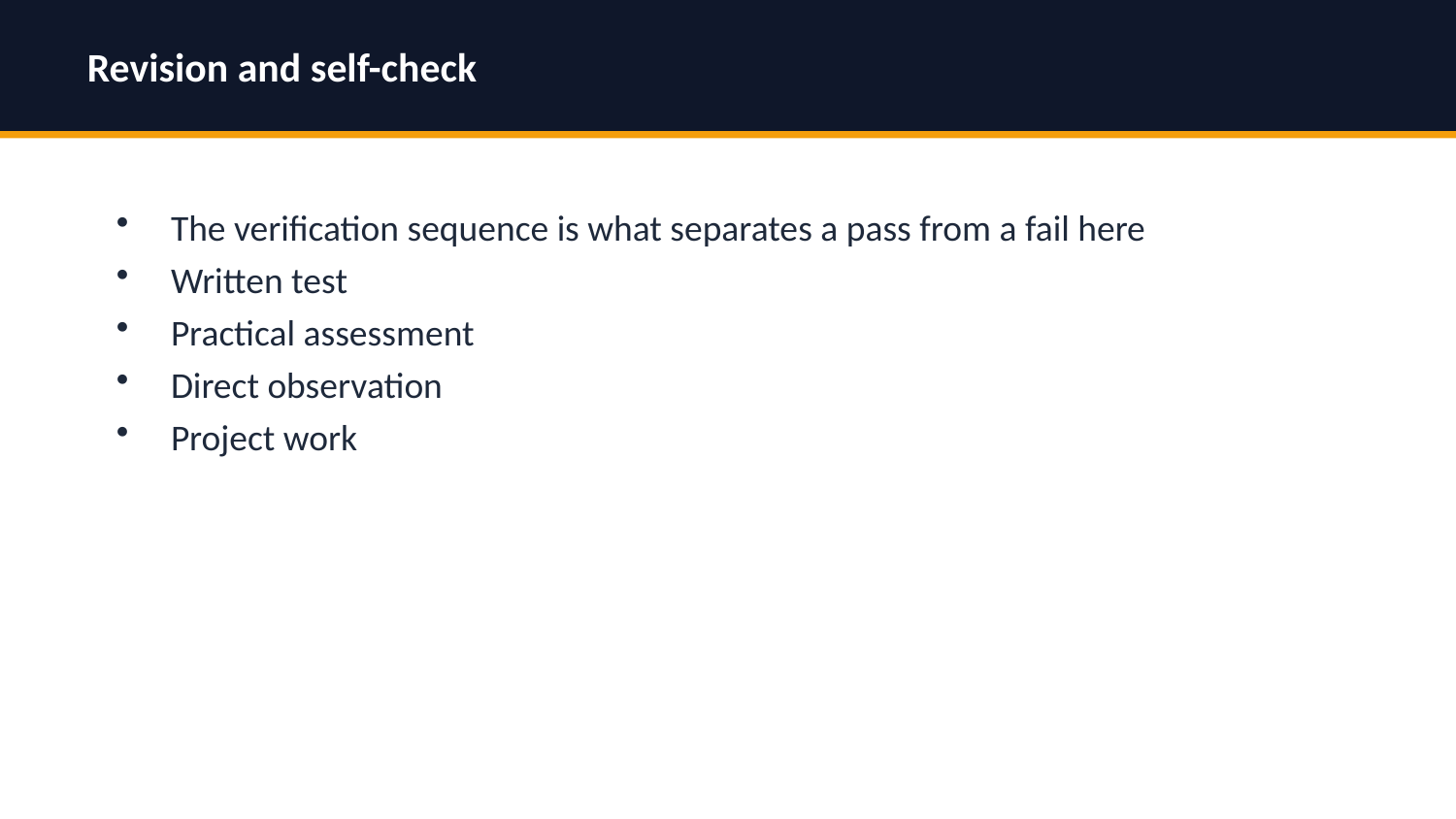

Revision and self-check

The verification sequence is what separates a pass from a fail here
Written test
Practical assessment
Direct observation
Project work